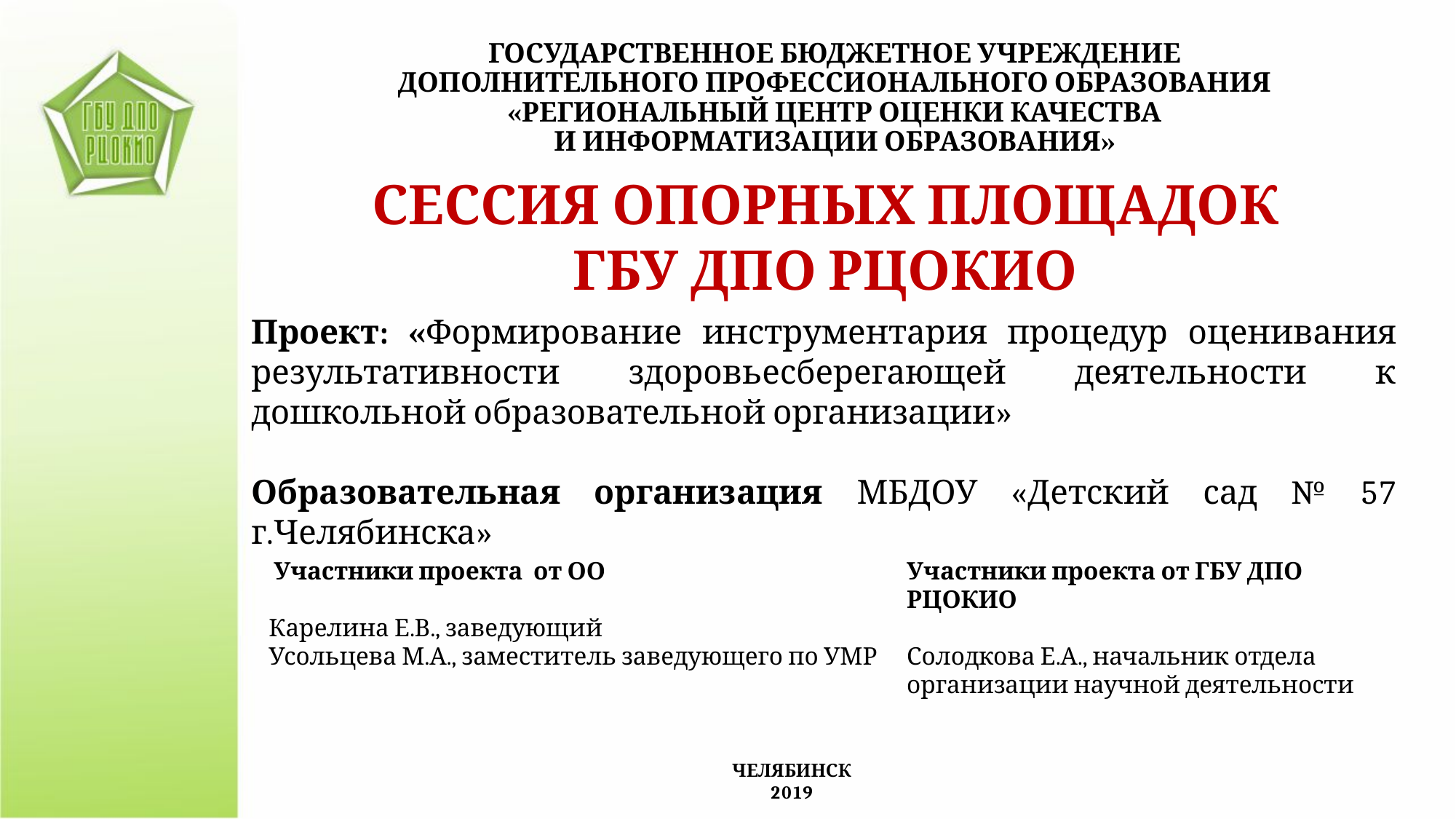

ГОСУДАРСТВЕННОЕ БЮДЖЕТНОЕ УЧРЕЖДЕНИЕ
ДОПОЛНИТЕЛЬНОГО ПРОФЕССИОНАЛЬНОГО ОБРАЗОВАНИЯ
«РЕГИОНАЛЬНЫЙ ЦЕНТР ОЦЕНКИ КАЧЕСТВА
И ИНФОРМАТИЗАЦИИ ОБРАЗОВАНИЯ»

СЕССИЯ ОПОРНЫХ ПЛОЩАДОК
ГБУ ДПО РЦОКИО
Проект: «Формирование инструментария процедур оценивания результативности здоровьесберегающей деятельности к дошкольной образовательной организации»

Образовательная организация МБДОУ «Детский сад № 57 г.Челябинска»

| Участники проекта от ОО Карелина Е.В., заведующий Усольцева М.А., заместитель заведующего по УМР | Участники проекта от ГБУ ДПО РЦОКИО Солодкова Е.А., начальник отдела организации научной деятельности |
| --- | --- |
|  |  |
ЧЕЛЯБИНСК
2019